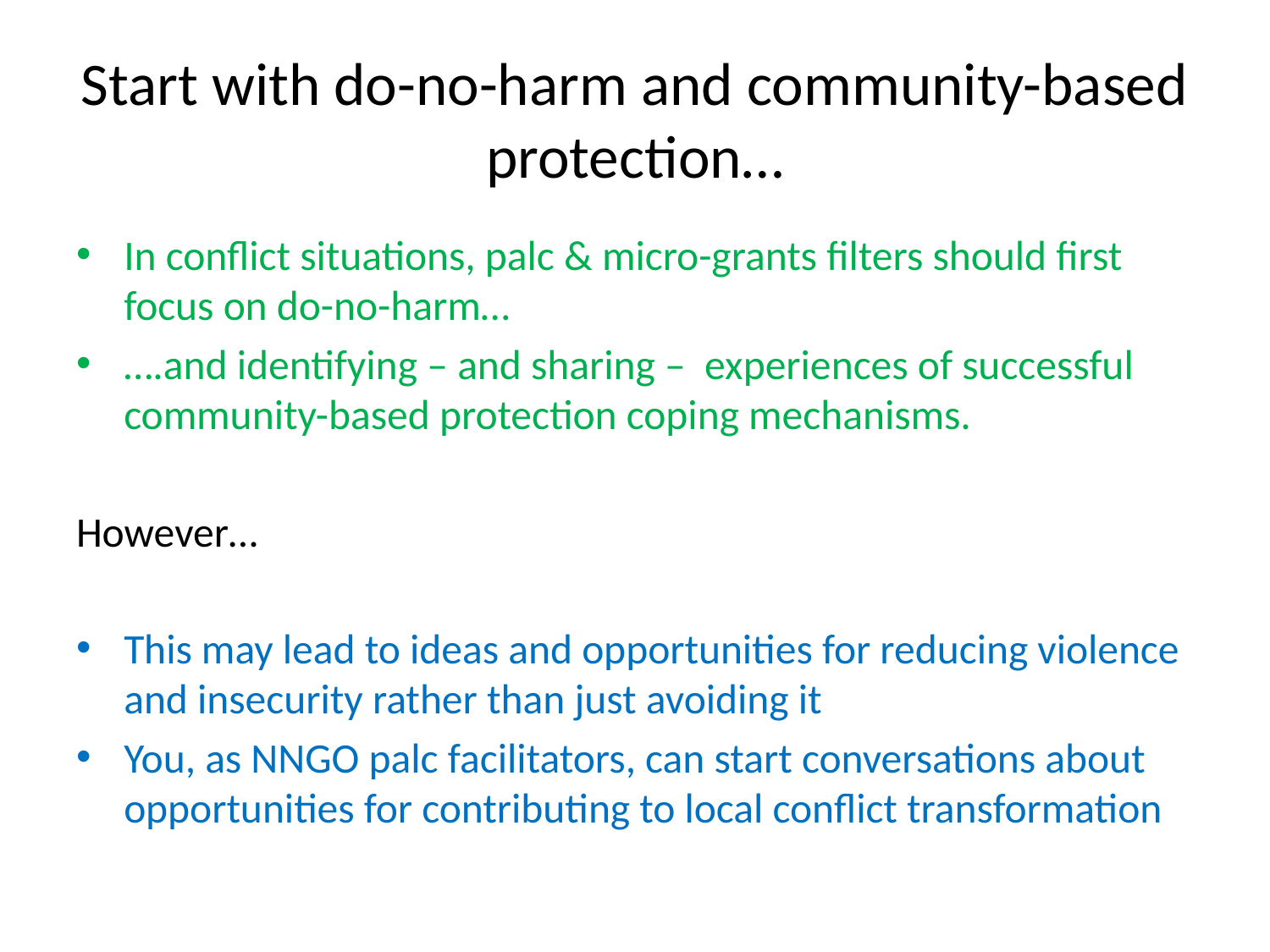

# Start with do-no-harm and community-based protection…
In conflict situations, palc & micro-grants filters should first focus on do-no-harm…
….and identifying – and sharing –  experiences of successful community-based protection coping mechanisms.

However…

This may lead to ideas and opportunities for reducing violence and insecurity rather than just avoiding it
You, as NNGO palc facilitators, can start conversations about opportunities for contributing to local conflict transformation